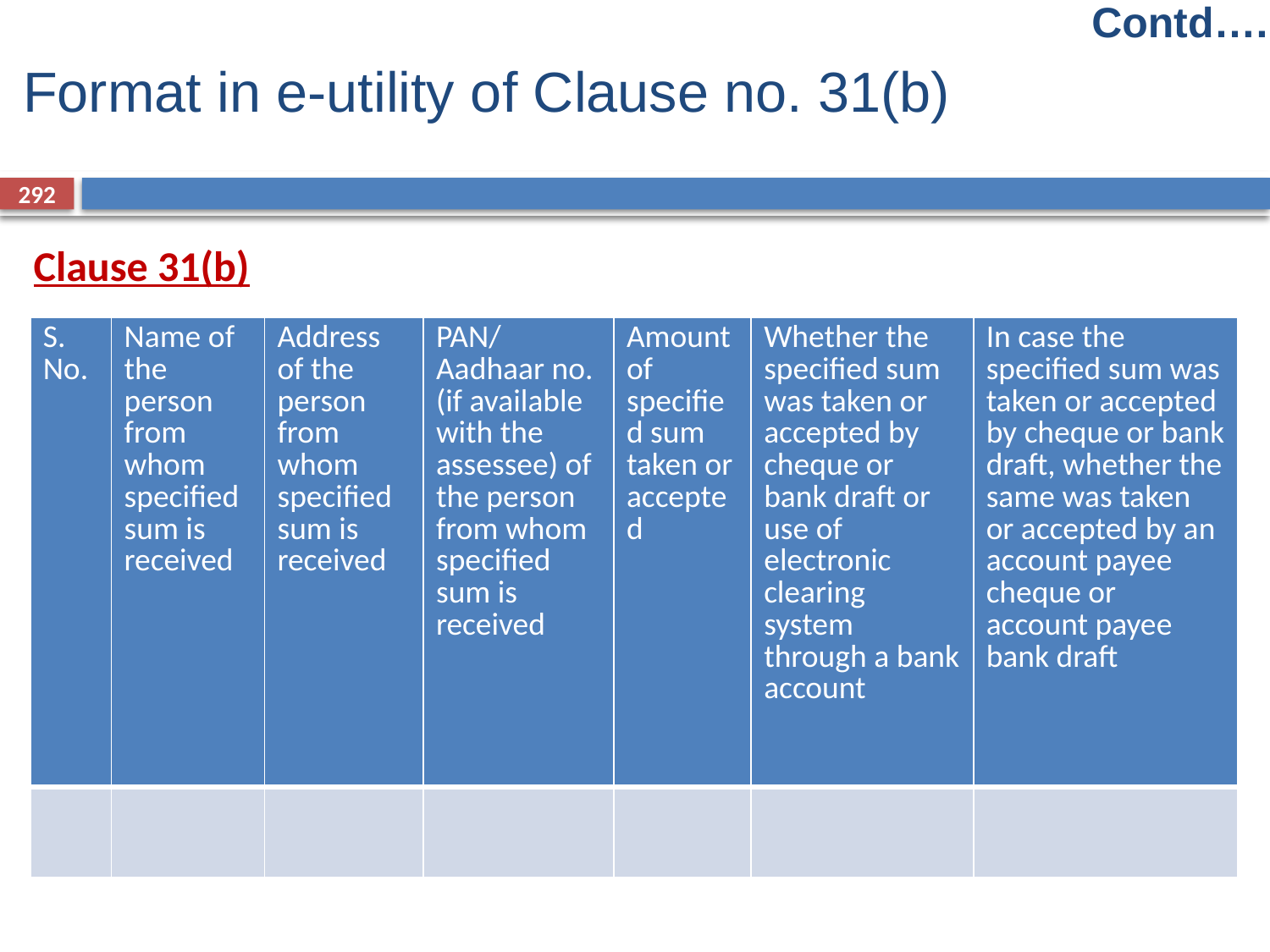

Contd….
# Format in e-utility of Clause no. 31(b)
292
Clause 31(b)
| S. No. | Name of the person from whom specified sum is received | Address of the person from whom specified sum is received | PAN/Aadhaar no. (if available with the assessee) of the person from whom specified sum is received | Amount of specified sum taken or accepted | Whether the specified sum was taken or accepted by cheque or bank draft or use of electronic clearing system through a bank account | In case the specified sum was taken or accepted by cheque or bank draft, whether the same was taken or accepted by an account payee cheque or account payee bank draft |
| --- | --- | --- | --- | --- | --- | --- |
|  |  |  |  |  |  |  |